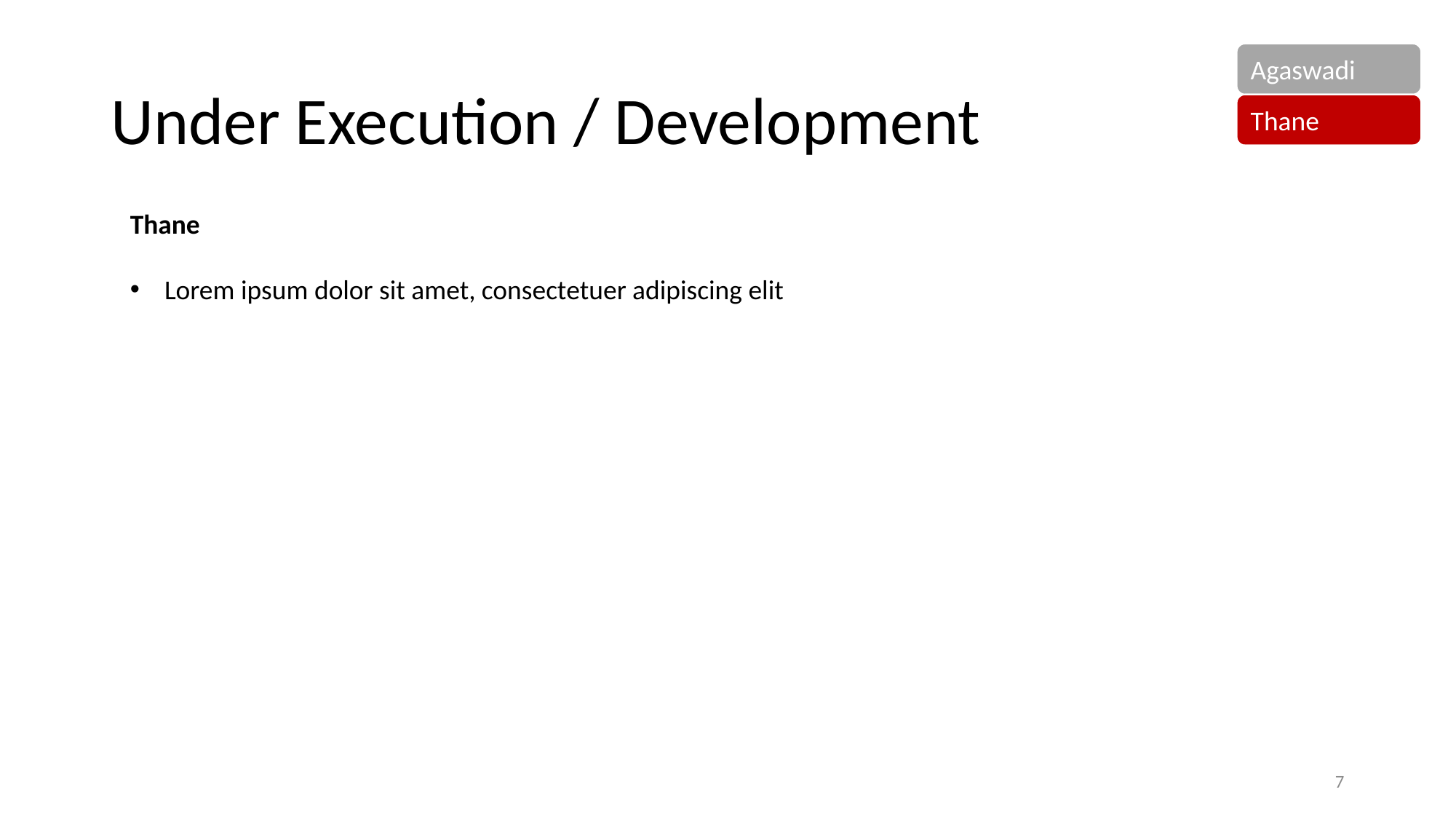

# Under Execution / Development
Thane

Lorem ipsum dolor sit amet, consectetuer adipiscing elit
7